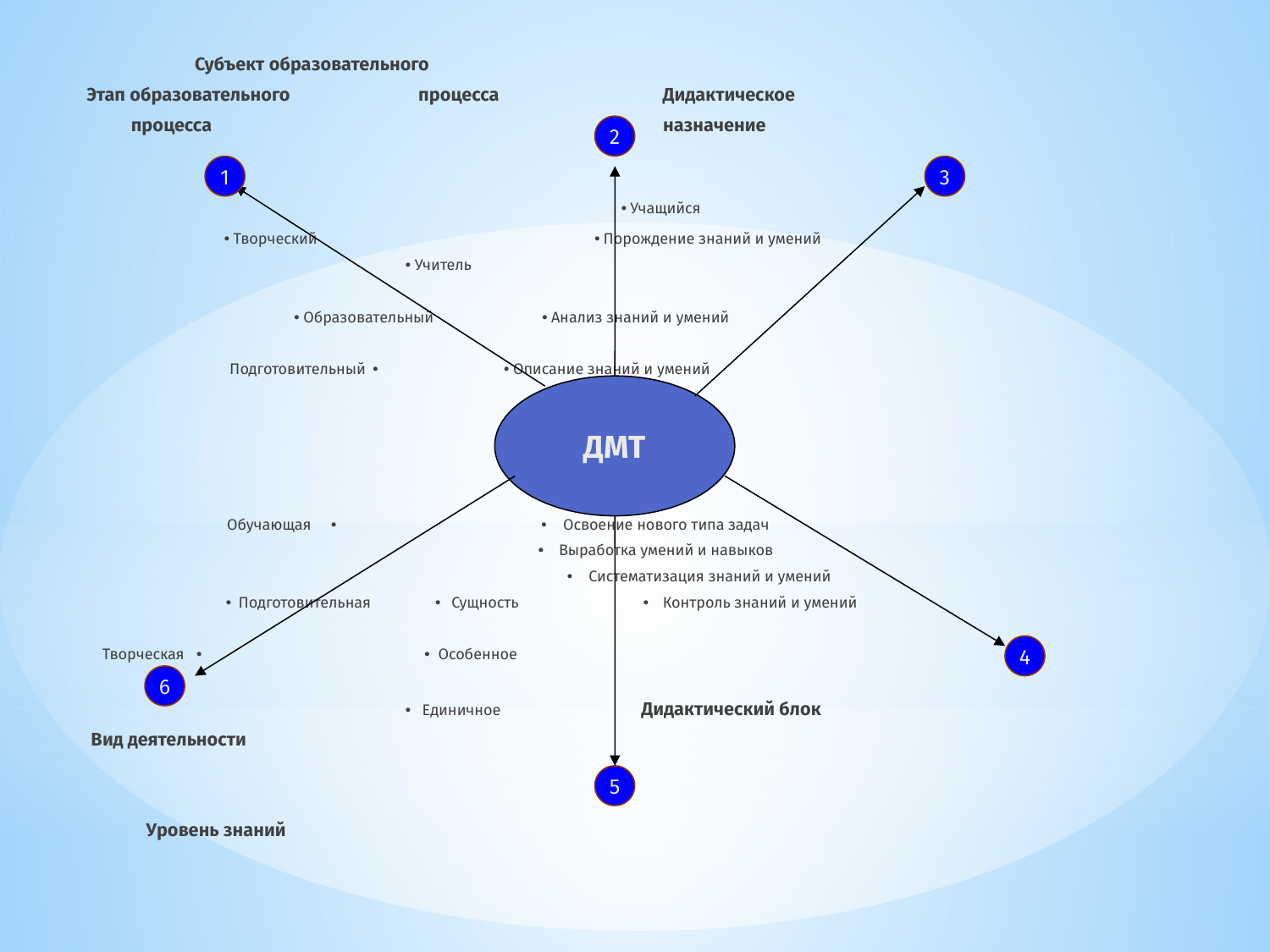

Субъект образовательного
 Этап образовательного                             процесса                                     Дидактическое
           процесса                                                                                                      назначение

• Учащийся
                                • Творческий                                                                     • Порождение знаний и умений
                                                                                          • Учитель

                                                           • Образовательный                           • Анализ знаний и умений

                                         Подготовительный  •                                   • Описание знаний и умений

                                    Обучающая     •                                                         •    Освоение нового типа задач
                                                                                                                               •    Выработка умений и навыков
                                                                                                                                       •    Систематизация знаний и умений
                                        •  Подготовительная                •   Сущность                               •    Контроль знаний и умений

     Творческая   •                                                              •  Особенное

                                                                                          •   Единичное                                   Дидактический блок
  Вид деятельности

				         Уровень знаний

2
1
3

ДМТ

4
6
5